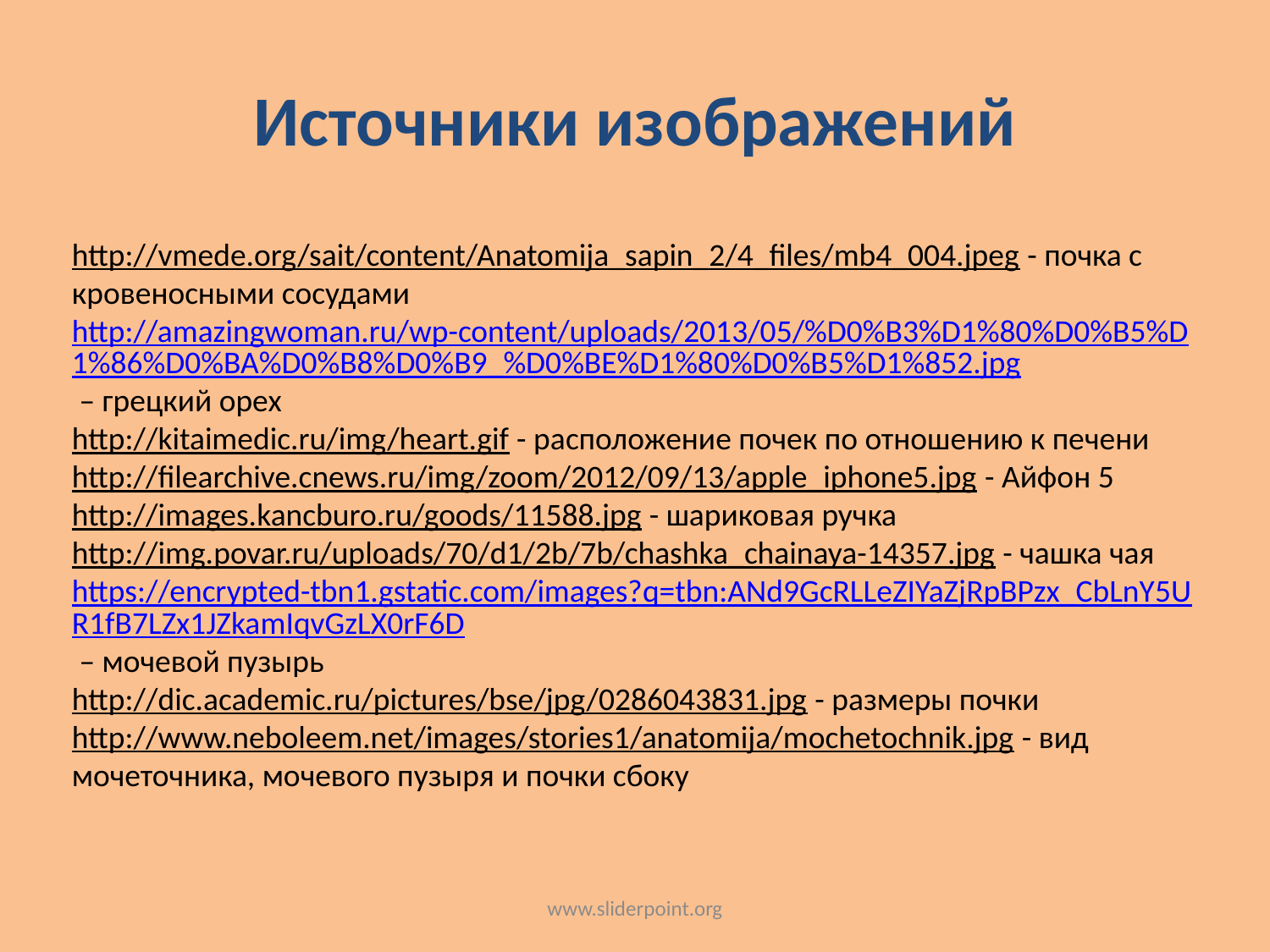

# Источники изображений
http://vmede.org/sait/content/Anatomija_sapin_2/4_files/mb4_004.jpeg - почка с кровеносными сосудами
http://amazingwoman.ru/wp-content/uploads/2013/05/%D0%B3%D1%80%D0%B5%D1%86%D0%BA%D0%B8%D0%B9_%D0%BE%D1%80%D0%B5%D1%852.jpg – грецкий орех
http://kitaimedic.ru/img/heart.gif - расположение почек по отношению к печени
http://filearchive.cnews.ru/img/zoom/2012/09/13/apple_iphone5.jpg - Айфон 5
http://images.kancburo.ru/goods/11588.jpg - шариковая ручка
http://img.povar.ru/uploads/70/d1/2b/7b/chashka_chainaya-14357.jpg - чашка чая
https://encrypted-tbn1.gstatic.com/images?q=tbn:ANd9GcRLLeZIYaZjRpBPzx_CbLnY5UR1fB7LZx1JZkamIqvGzLX0rF6D – мочевой пузырь
http://dic.academic.ru/pictures/bse/jpg/0286043831.jpg - размеры почки
http://www.neboleem.net/images/stories1/anatomija/mochetochnik.jpg - вид мочеточника, мочевого пузыря и почки сбоку

www.sliderpoint.org